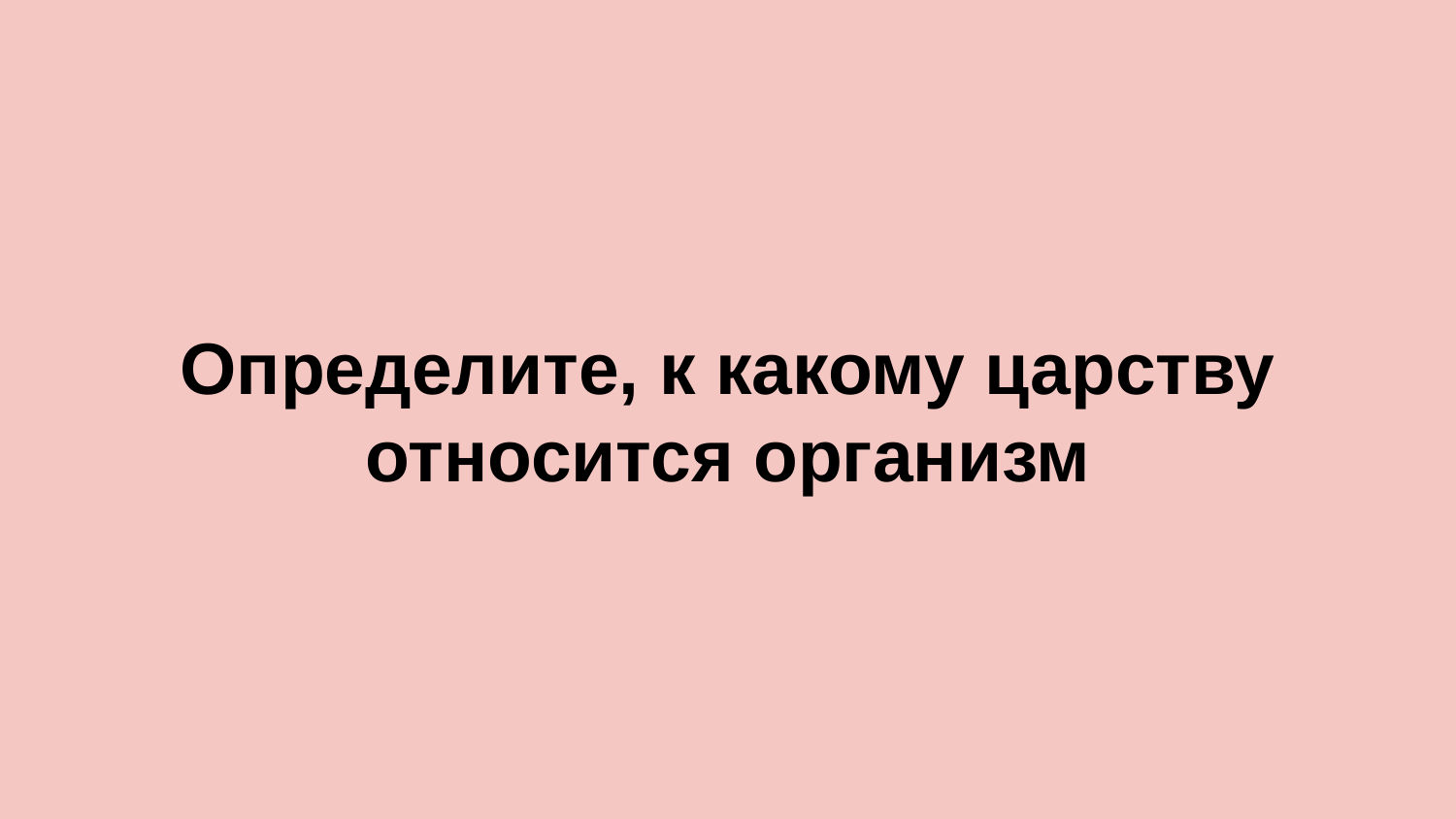

# Определите, к какому царству относится организм